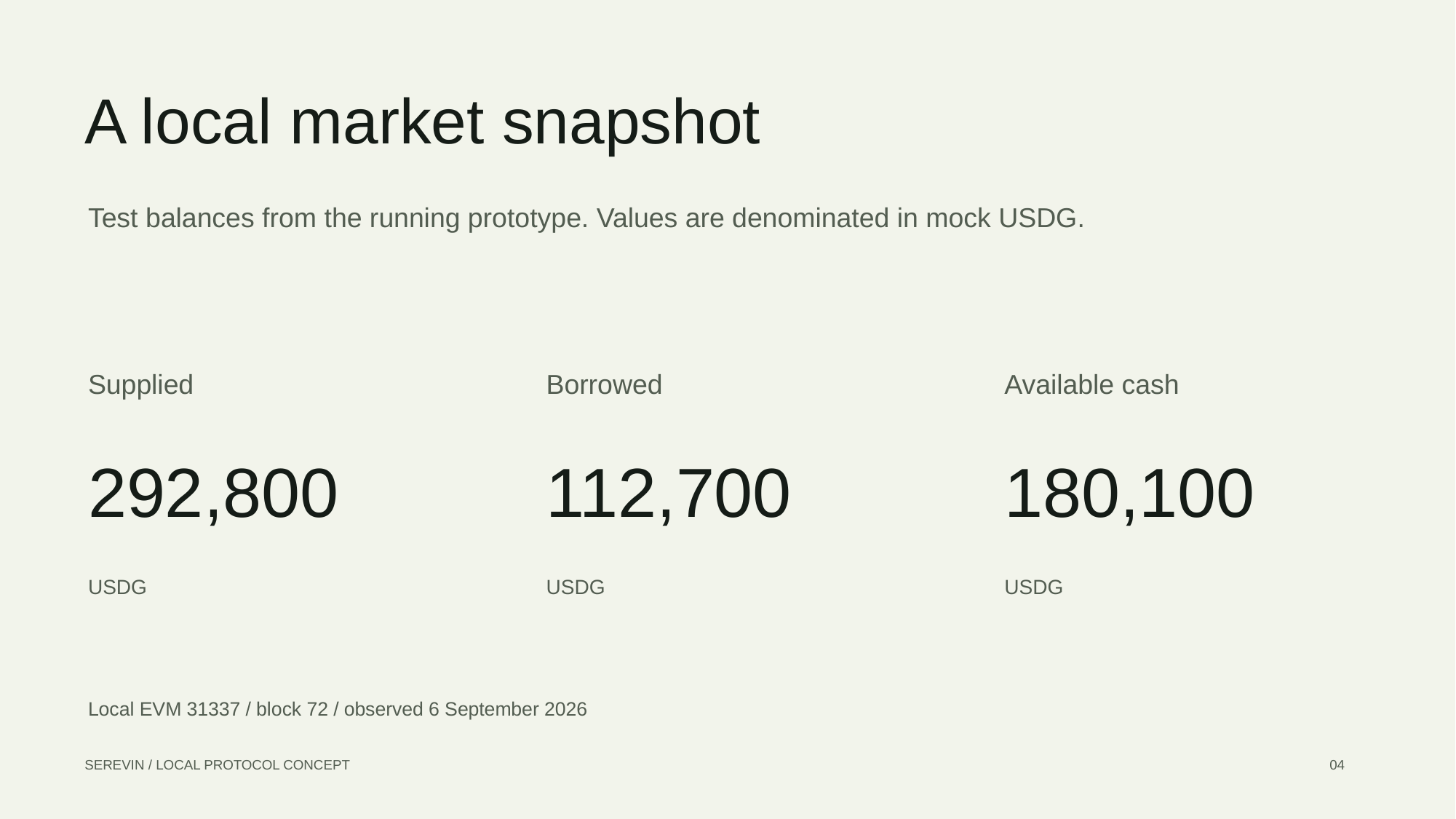

A local market snapshot
Test balances from the running prototype. Values are denominated in mock USDG.
Supplied
Borrowed
Available cash
292,800
112,700
180,100
USDG
USDG
USDG
Local EVM 31337 / block 72 / observed 6 September 2026
SEREVIN / LOCAL PROTOCOL CONCEPT
04